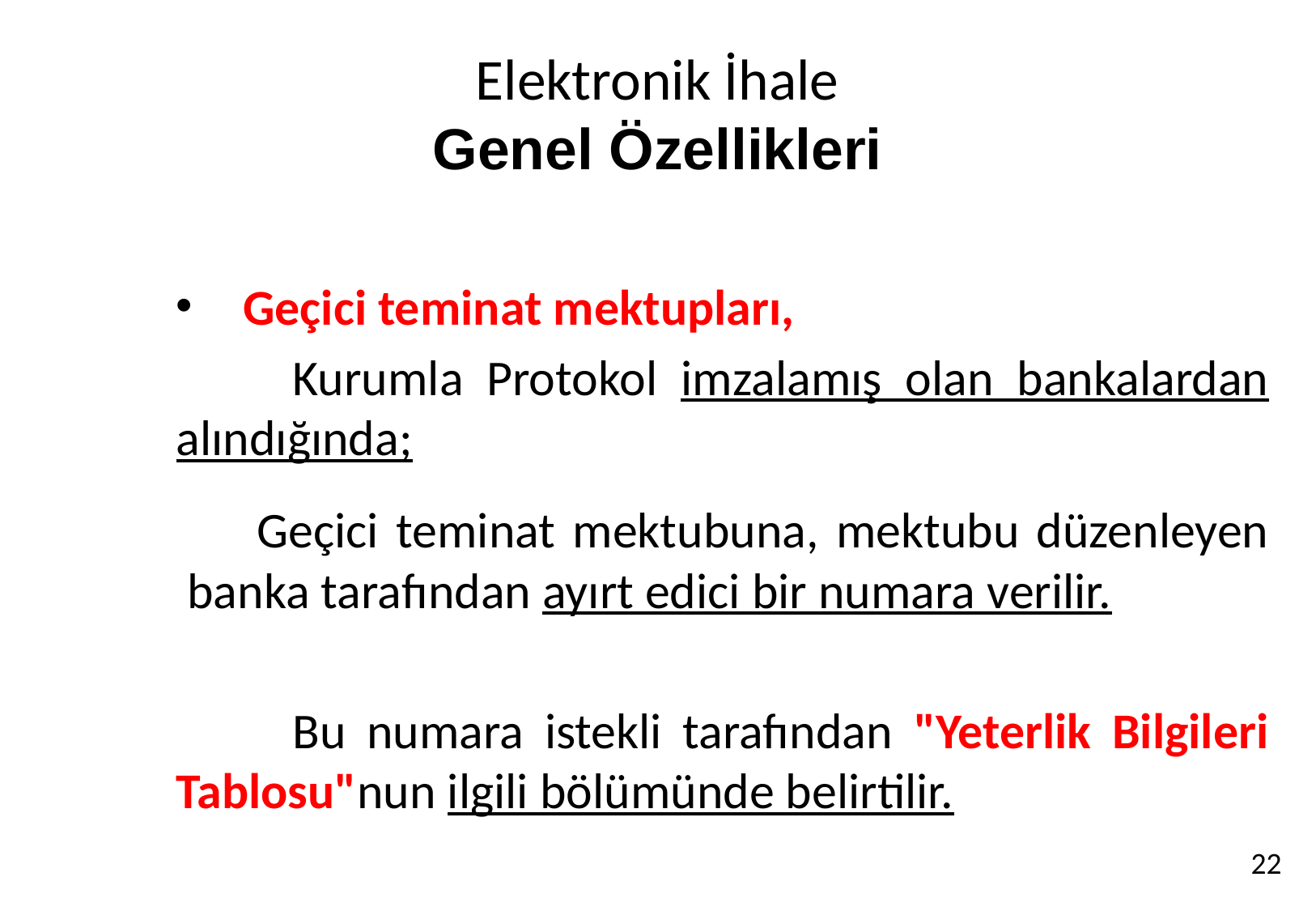

# Elektronik İhale Genel Özellikleri
  Geçici teminat mektupları,
     Kurumla Protokol imzalamış olan bankalardan alındığında;

    Geçici teminat mektubuna, mektubu düzenleyen banka tarafından ayırt edici bir numara verilir.

      Bu numara istekli tarafından "Yeterlik Bilgileri Tablosu"nun ilgili bölümünde belirtilir.
22